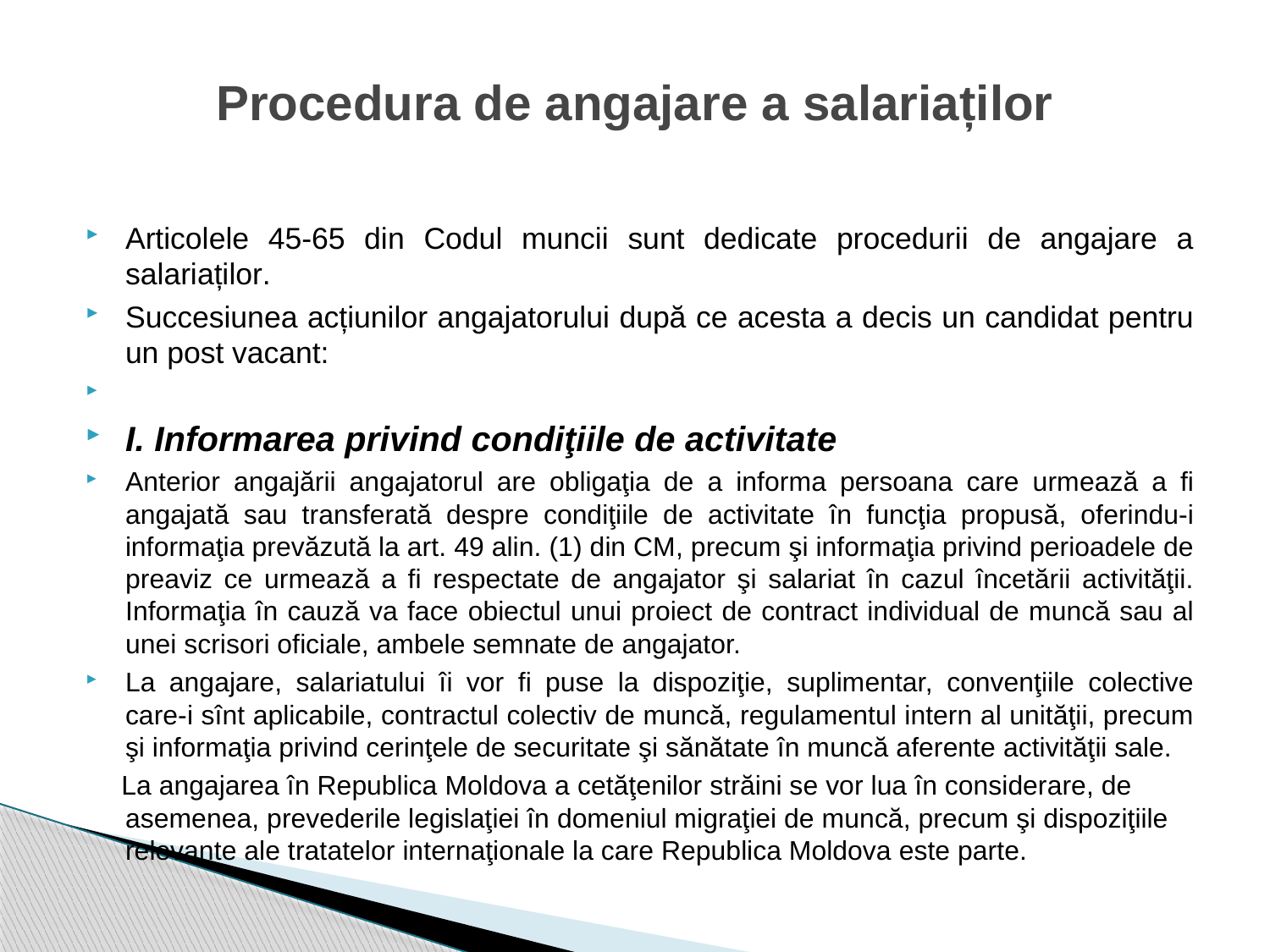

# Procedura de angajare a salariaților

Articolele 45-65 din Codul muncii sunt dedicate procedurii de angajare a salariaților.
Succesiunea acțiunilor angajatorului după ce acesta a decis un candidat pentru un post vacant:

I. Informarea privind condiţiile de activitate
Anterior angajării angajatorul are obligaţia de a informa persoana care urmează a fi angajată sau transferată despre condiţiile de activitate în funcţia propusă, oferindu-i informaţia prevăzută la art. 49 alin. (1) din CM, precum şi informaţia privind perioadele de preaviz ce urmează a fi respectate de angajator şi salariat în cazul încetării activităţii. Informaţia în cauză va face obiectul unui proiect de contract individual de muncă sau al unei scrisori oficiale, ambele semnate de angajator.
La angajare, salariatului îi vor fi puse la dispoziţie, suplimentar, convenţiile colective care-i sînt aplicabile, contractul colectiv de muncă, regulamentul intern al unităţii, precum şi informaţia privind cerinţele de securitate şi sănătate în muncă aferente activităţii sale.
    La angajarea în Republica Moldova a cetăţenilor străini se vor lua în considerare, de asemenea, prevederile legislaţiei în domeniul migraţiei de muncă, precum şi dispoziţiile relevante ale tratatelor internaţionale la care Republica Moldova este parte.